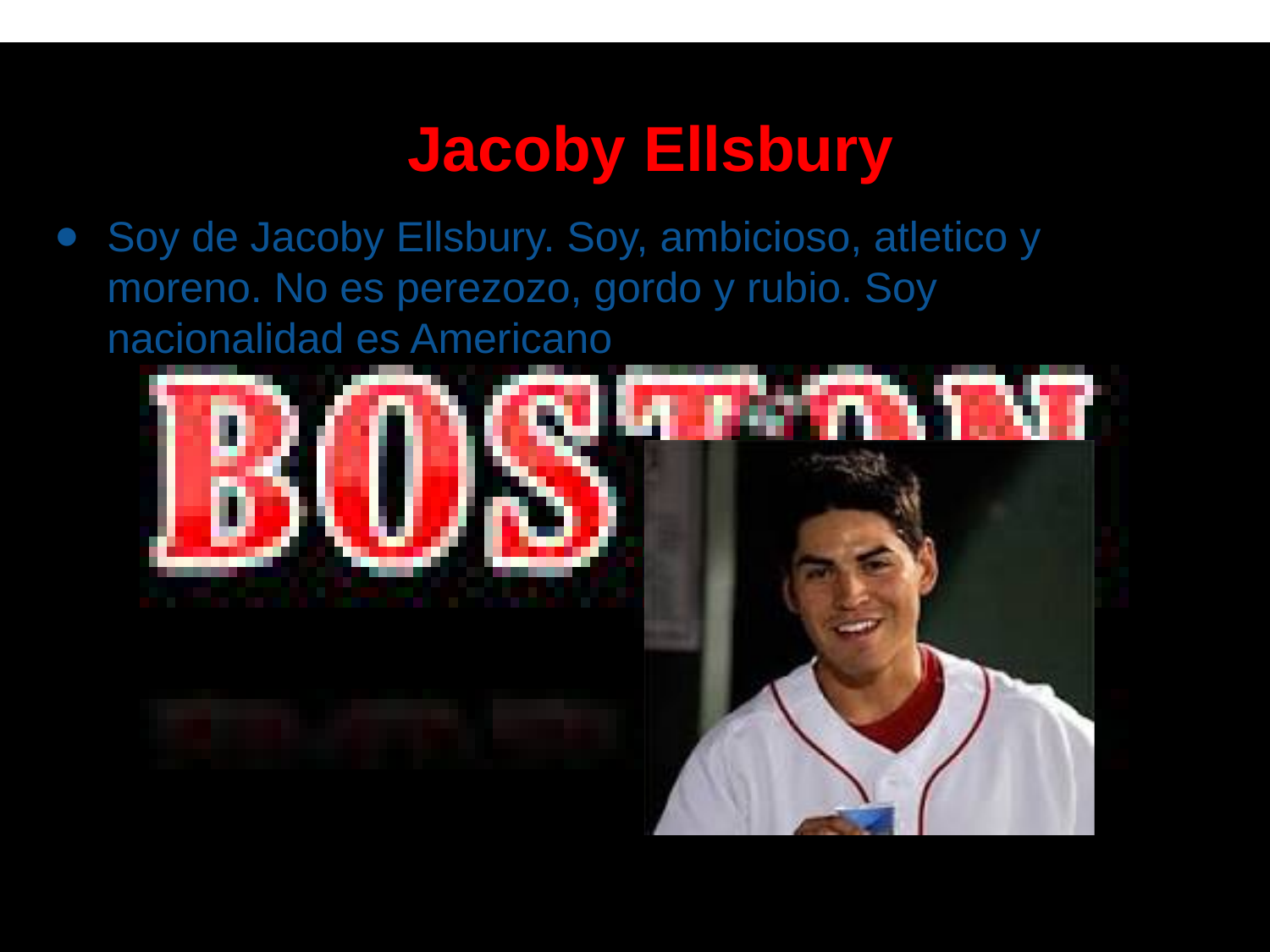

# Jacoby Ellsbury

Soy de Jacoby Ellsbury. Soy, ambicioso, atletico y moreno. No es perezozo, gordo y rubio. Soy nacionalidad es Americano